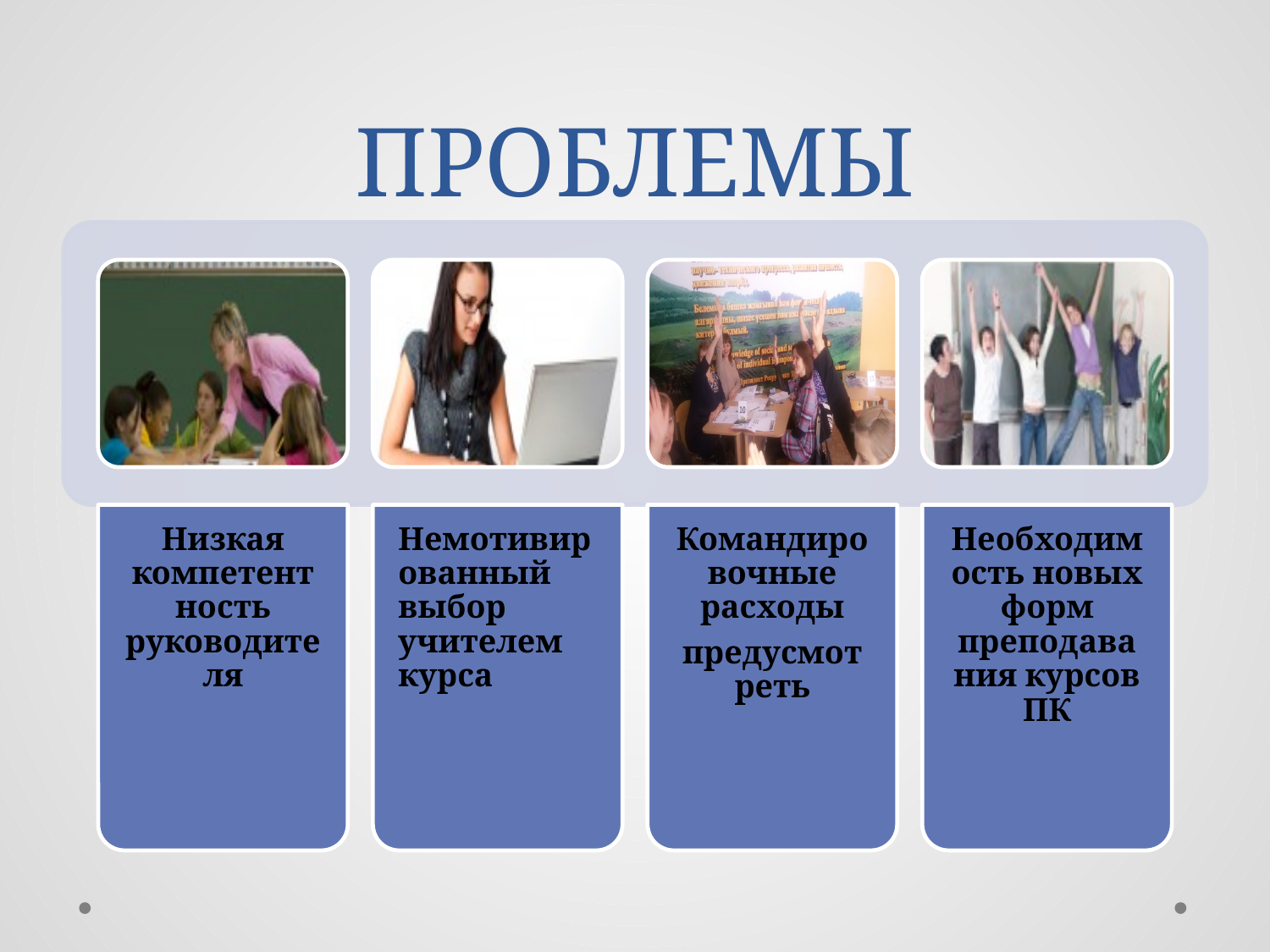

# ПРОБЛЕМЫ
Низкая компетентность руководителя
Немотивированный выбор учителем курса

Командировочные расходы
предусмотреть
Необходимость новых форм преподавания курсов ПК